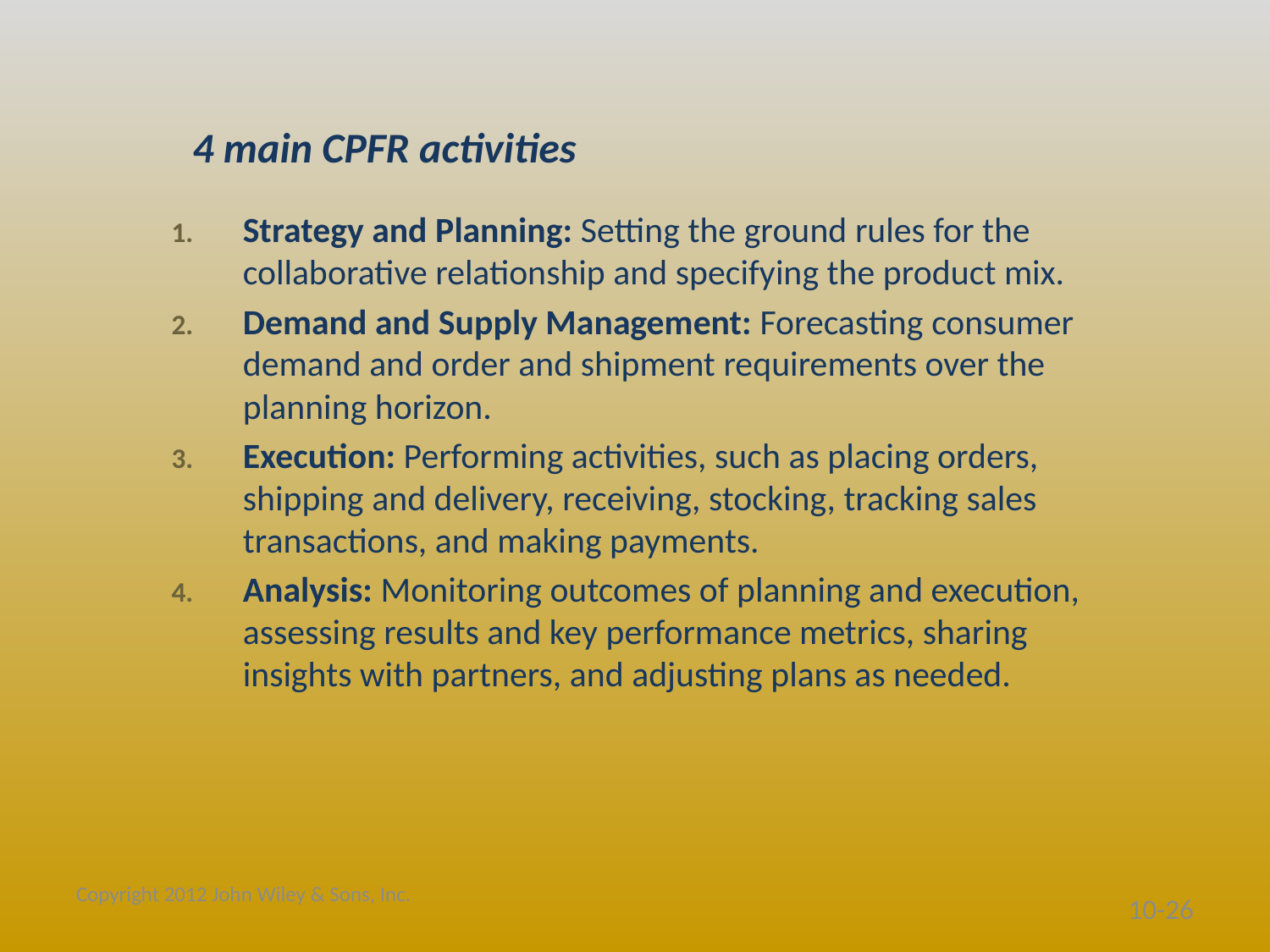

# 4 main CPFR activities
Strategy and Planning: Setting the ground rules for the collaborative relationship and specifying the product mix.
Demand and Supply Management: Forecasting consumer demand and order and shipment requirements over the planning horizon.
Execution: Performing activities, such as placing orders, shipping and delivery, receiving, stocking, tracking sales transactions, and making payments.
Analysis: Monitoring outcomes of planning and execution, assessing results and key performance metrics, sharing insights with partners, and adjusting plans as needed.
Copyright 2012 John Wiley & Sons, Inc.
10-26